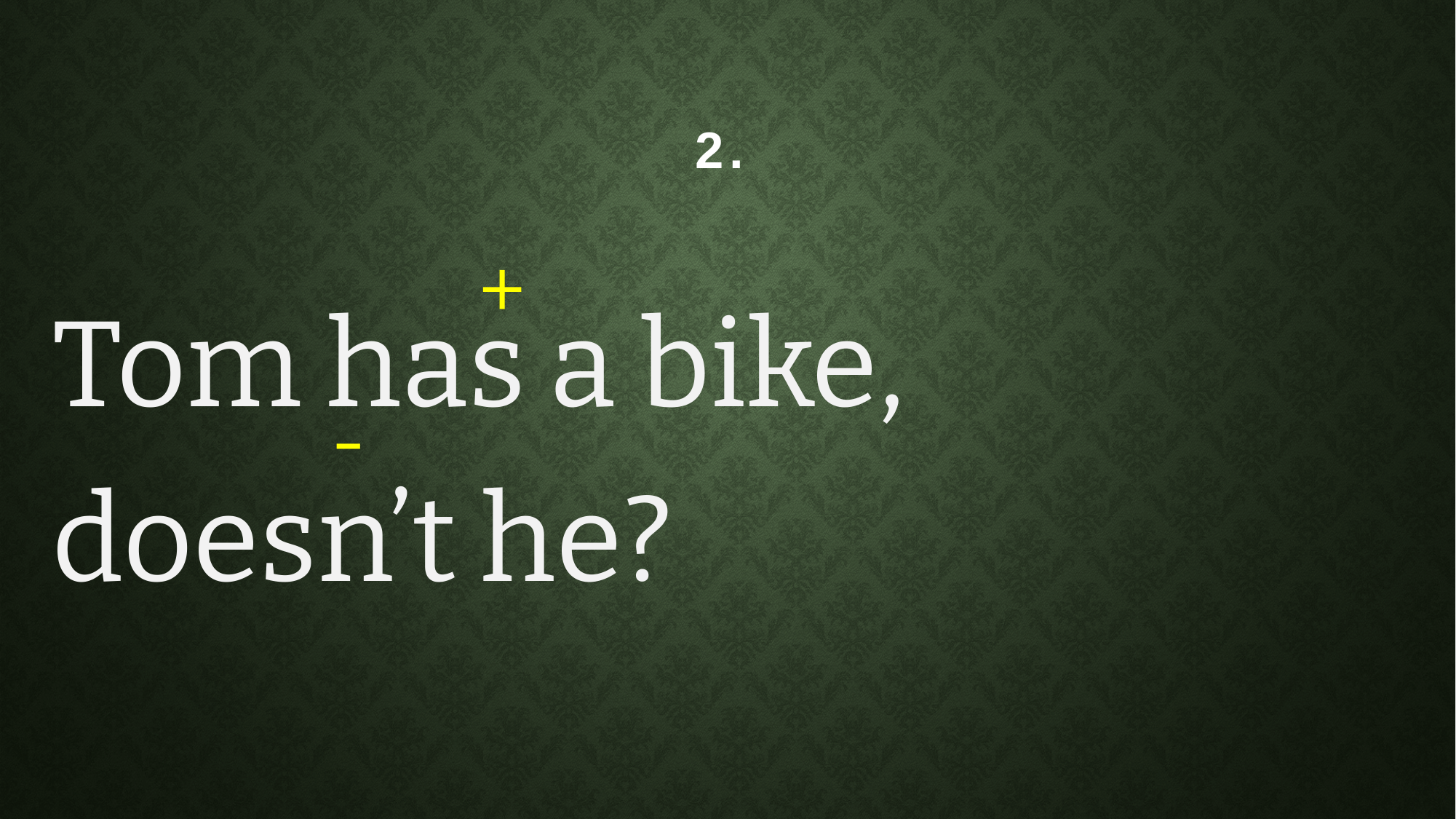

# 2.
+
Tom has a bike, doesn’t he?
-